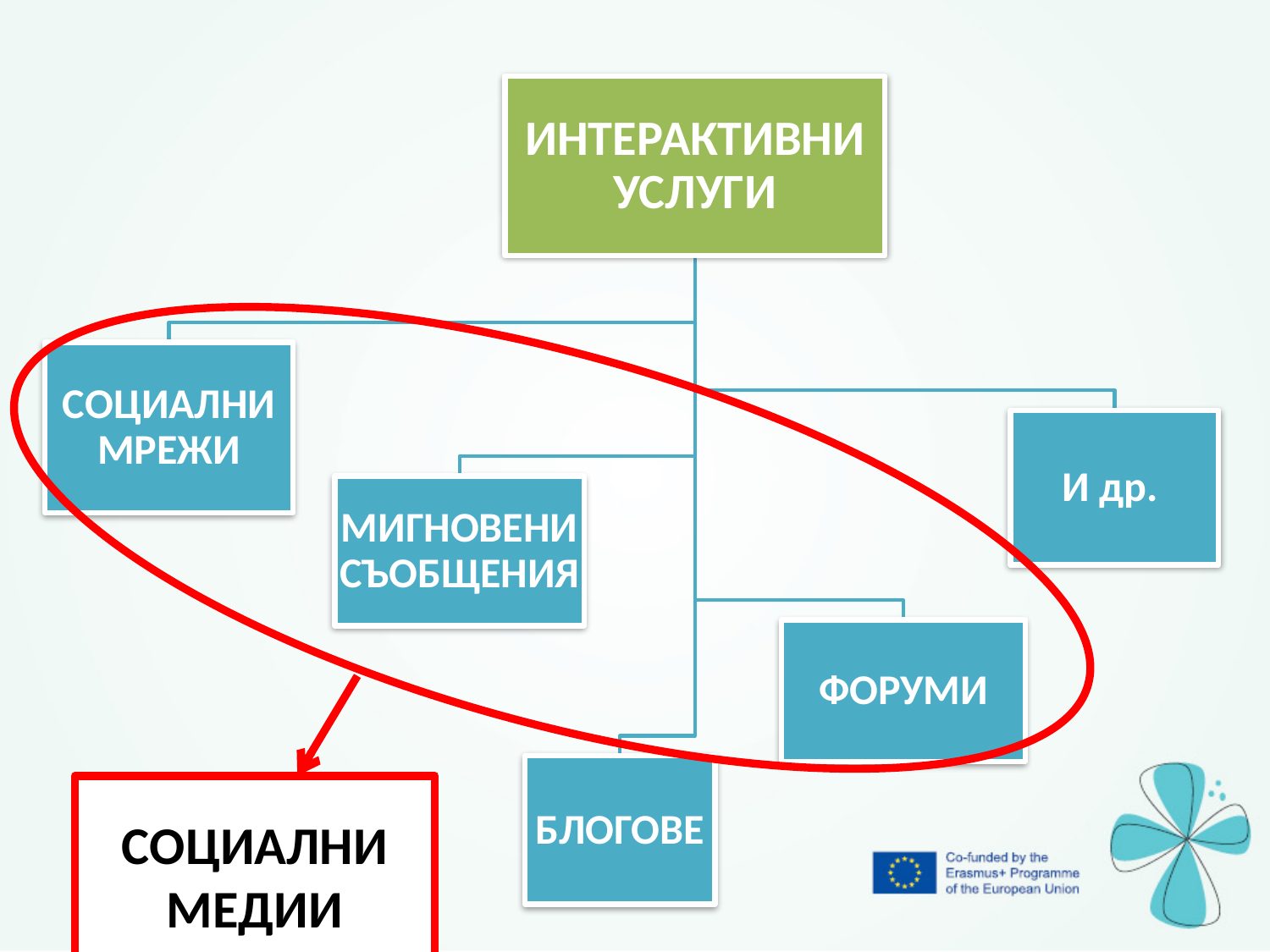

ИНТЕРАКТИВНИ УСЛУГИ
СОЦИАЛНИ МРЕЖИ
БЛОГОВЕ
ФОРУМИ
МИГНОВЕНИ СЪОБЩЕНИЯ
И др.

СОЦИАЛНИ МЕДИИ